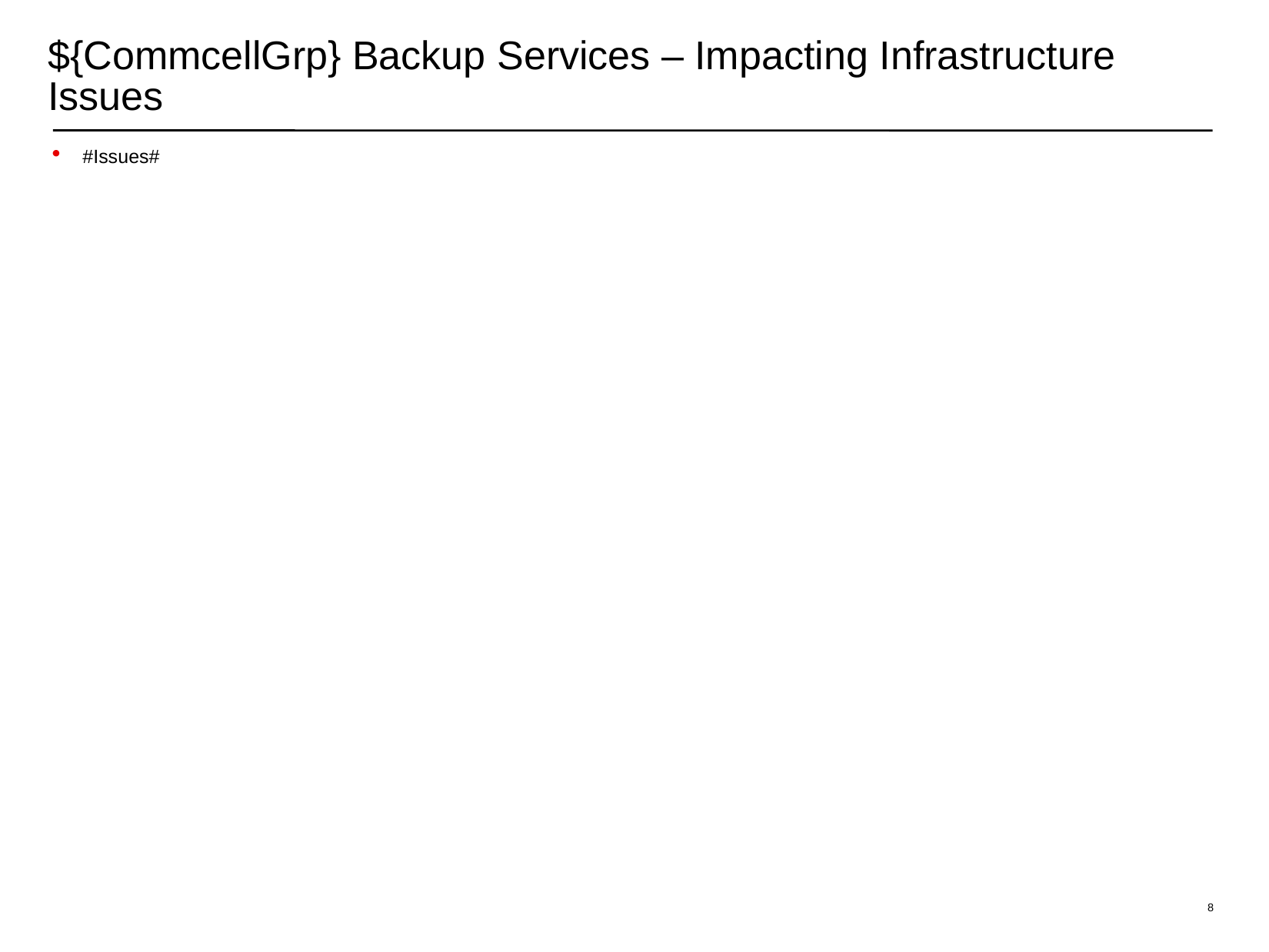

# ${CommcellGrp} Backup Services – Impacting Infrastructure Issues
#Issues#
8